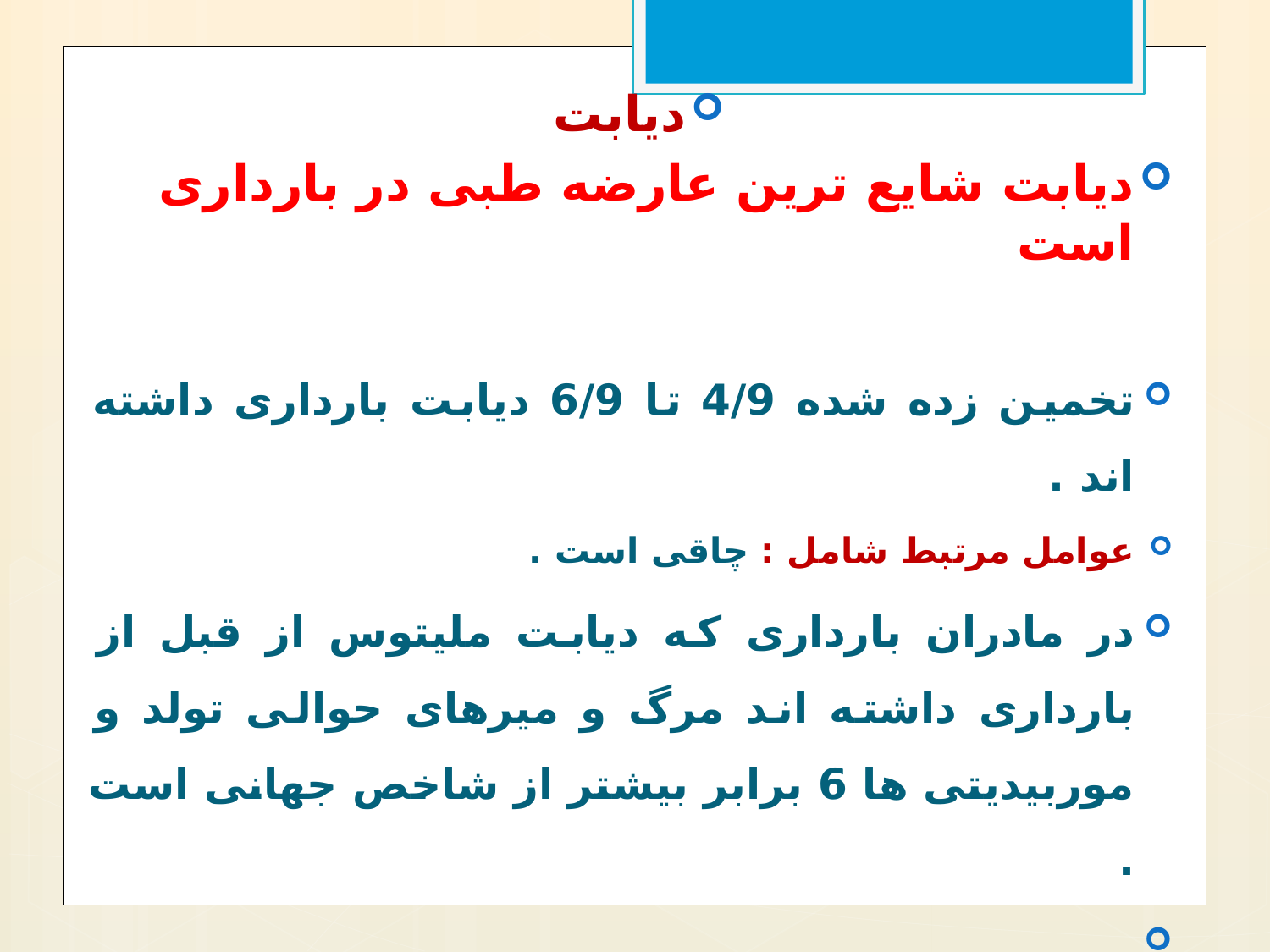

دیابت
دیابت شایع ترین عارضه طبی در بارداری است

تخمین زده شده 4/9 تا 6/9 دیابت بارداری داشته اند .
عوامل مرتبط شامل : چاقی است .
در مادران بارداری که دیابت ملیتوس از قبل از بارداری داشته اند مرگ و میرهای حوالی تولد و موربیدیتی ها 6 برابر بیشتر از شاخص جهانی است .